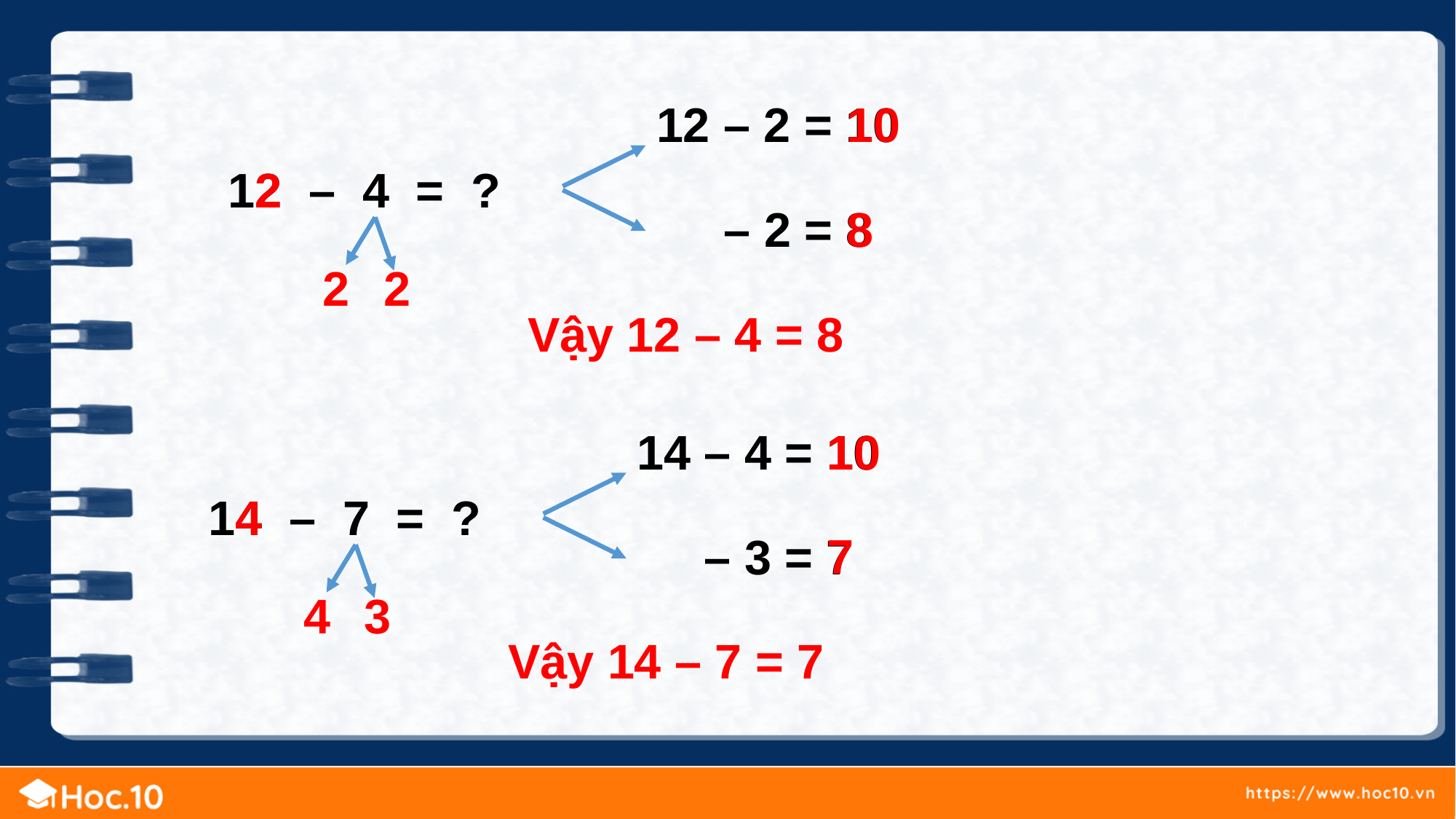

10
12 – 2 = 10
12  –  4  =  ?
2
     – 2 = 8
8
2
2
Vậy 12 – 4 = 8
10
14 – 4 = 10
14  –  7  =  ?
4
7
     – 3 = 7
4
3
Vậy 14 – 7 = 7